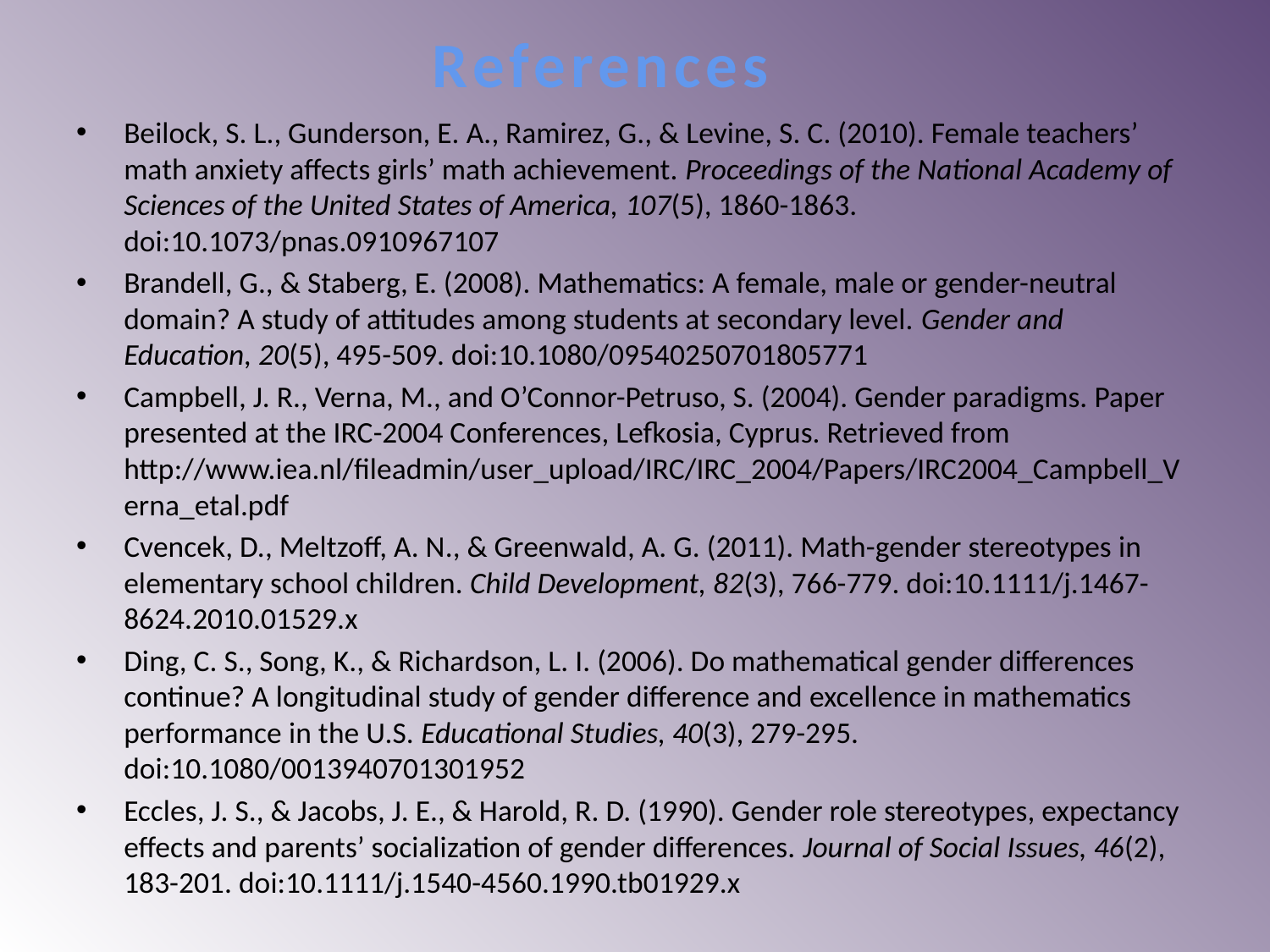

# References
Beilock, S. L., Gunderson, E. A., Ramirez, G., & Levine, S. C. (2010). Female teachers’ math anxiety affects girls’ math achievement. Proceedings of the National Academy of Sciences of the United States of America, 107(5), 1860-1863. doi:10.1073/pnas.0910967107
Brandell, G., & Staberg, E. (2008). Mathematics: A female, male or gender-neutral domain? A study of attitudes among students at secondary level. Gender and Education, 20(5), 495-509. doi:10.1080/09540250701805771
Campbell, J. R., Verna, M., and O’Connor-Petruso, S. (2004). Gender paradigms. Paper presented at the IRC-2004 Conferences, Lefkosia, Cyprus. Retrieved from http://www.iea.nl/fileadmin/user_upload/IRC/IRC_2004/Papers/IRC2004_Campbell_Verna_etal.pdf
Cvencek, D., Meltzoff, A. N., & Greenwald, A. G. (2011). Math-gender stereotypes in elementary school children. Child Development, 82(3), 766-779. doi:10.1111/j.1467-8624.2010.01529.x
Ding, C. S., Song, K., & Richardson, L. I. (2006). Do mathematical gender differences continue? A longitudinal study of gender difference and excellence in mathematics performance in the U.S. Educational Studies, 40(3), 279-295. doi:10.1080/0013940701301952
Eccles, J. S., & Jacobs, J. E., & Harold, R. D. (1990). Gender role stereotypes, expectancy effects and parents’ socialization of gender differences. Journal of Social Issues, 46(2), 183-201. doi:10.1111/j.1540-4560.1990.tb01929.x